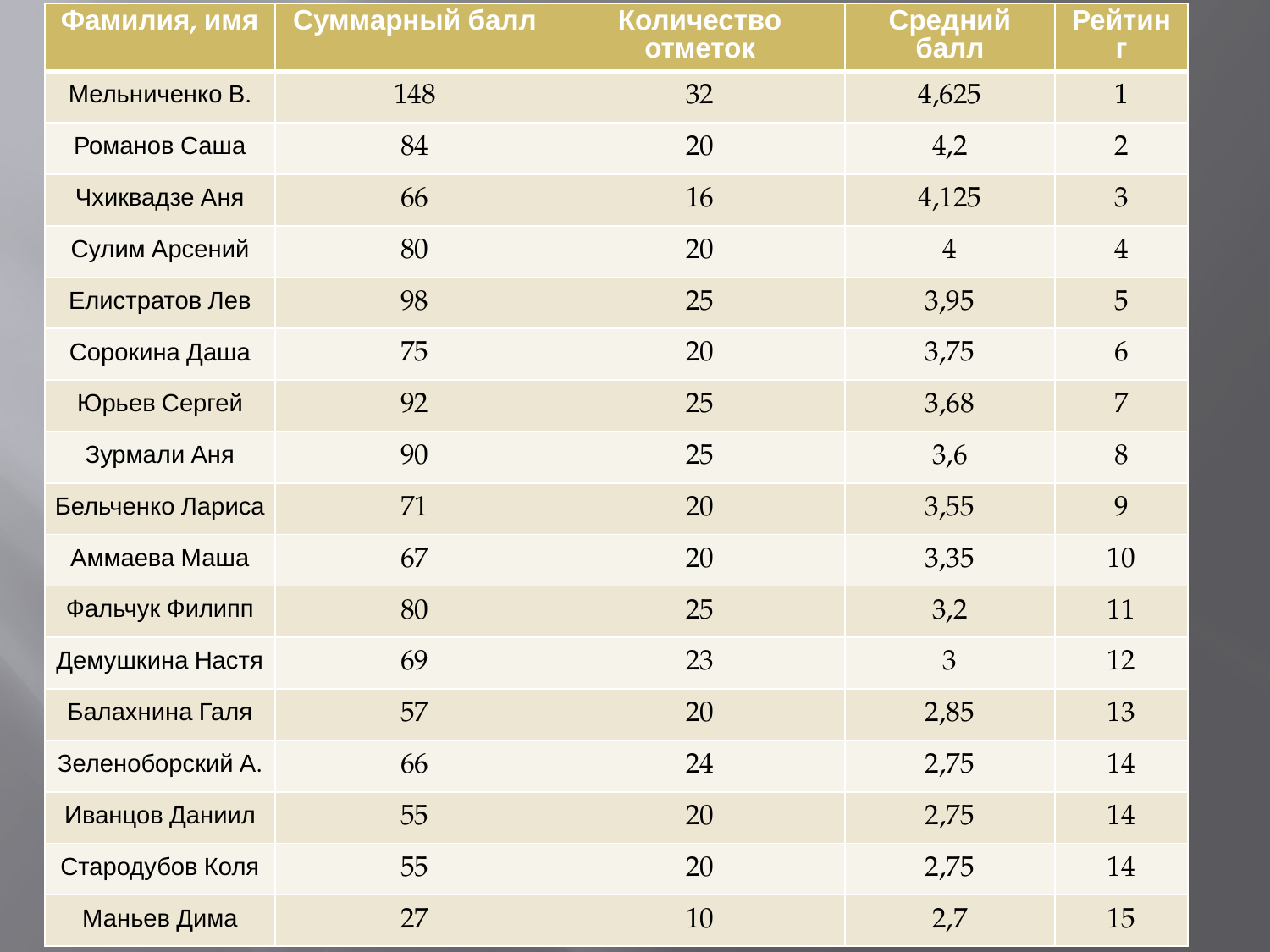

| Фамилия, имя | Суммарный балл | Количество отметок | Средний балл | Рейтинг |
| --- | --- | --- | --- | --- |
| Мельниченко В. | 148 | 32 | 4,625 | 1 |
| Романов Саша | 84 | 20 | 4,2 | 2 |
| Чхиквадзе Аня | 66 | 16 | 4,125 | 3 |
| Сулим Арсений | 80 | 20 | 4 | 4 |
| Елистратов Лев | 98 | 25 | 3,95 | 5 |
| Сорокина Даша | 75 | 20 | 3,75 | 6 |
| Юрьев Сергей | 92 | 25 | 3,68 | 7 |
| Зурмали Аня | 90 | 25 | 3,6 | 8 |
| Бельченко Лариса | 71 | 20 | 3,55 | 9 |
| Аммаева Маша | 67 | 20 | 3,35 | 10 |
| Фальчук Филипп | 80 | 25 | 3,2 | 11 |
| Демушкина Настя | 69 | 23 | 3 | 12 |
| Балахнина Галя | 57 | 20 | 2,85 | 13 |
| Зеленоборский А. | 66 | 24 | 2,75 | 14 |
| Иванцов Даниил | 55 | 20 | 2,75 | 14 |
| Стародубов Коля | 55 | 20 | 2,75 | 14 |
| Маньев Дима | 27 | 10 | 2,7 | 15 |
#